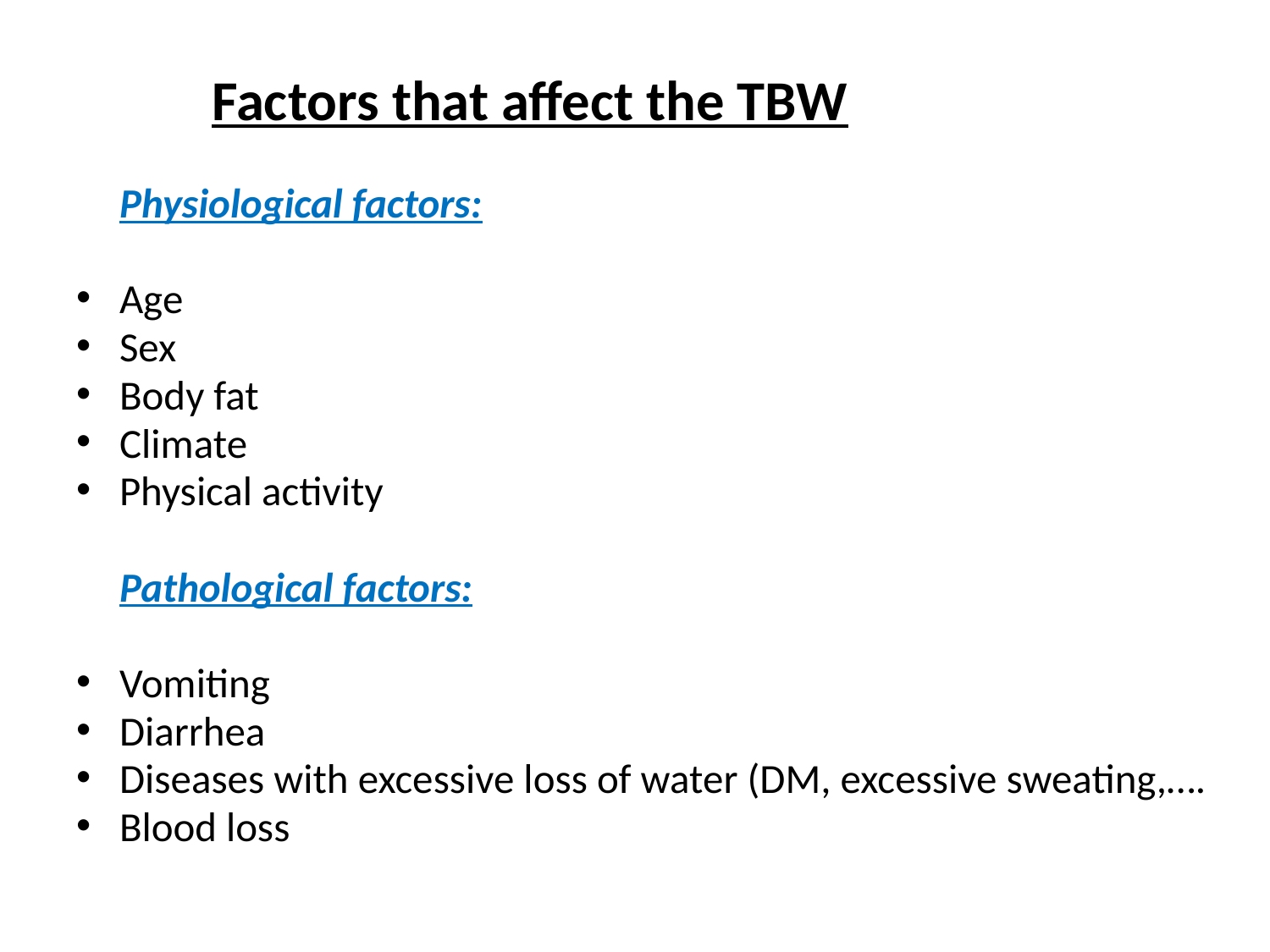

# Factors that affect the TBW
	Physiological factors:

Age
Sex
Body fat
Climate
Physical activity

	Pathological factors:

Vomiting
Diarrhea
Diseases with excessive loss of water (DM, excessive sweating,….
Blood loss